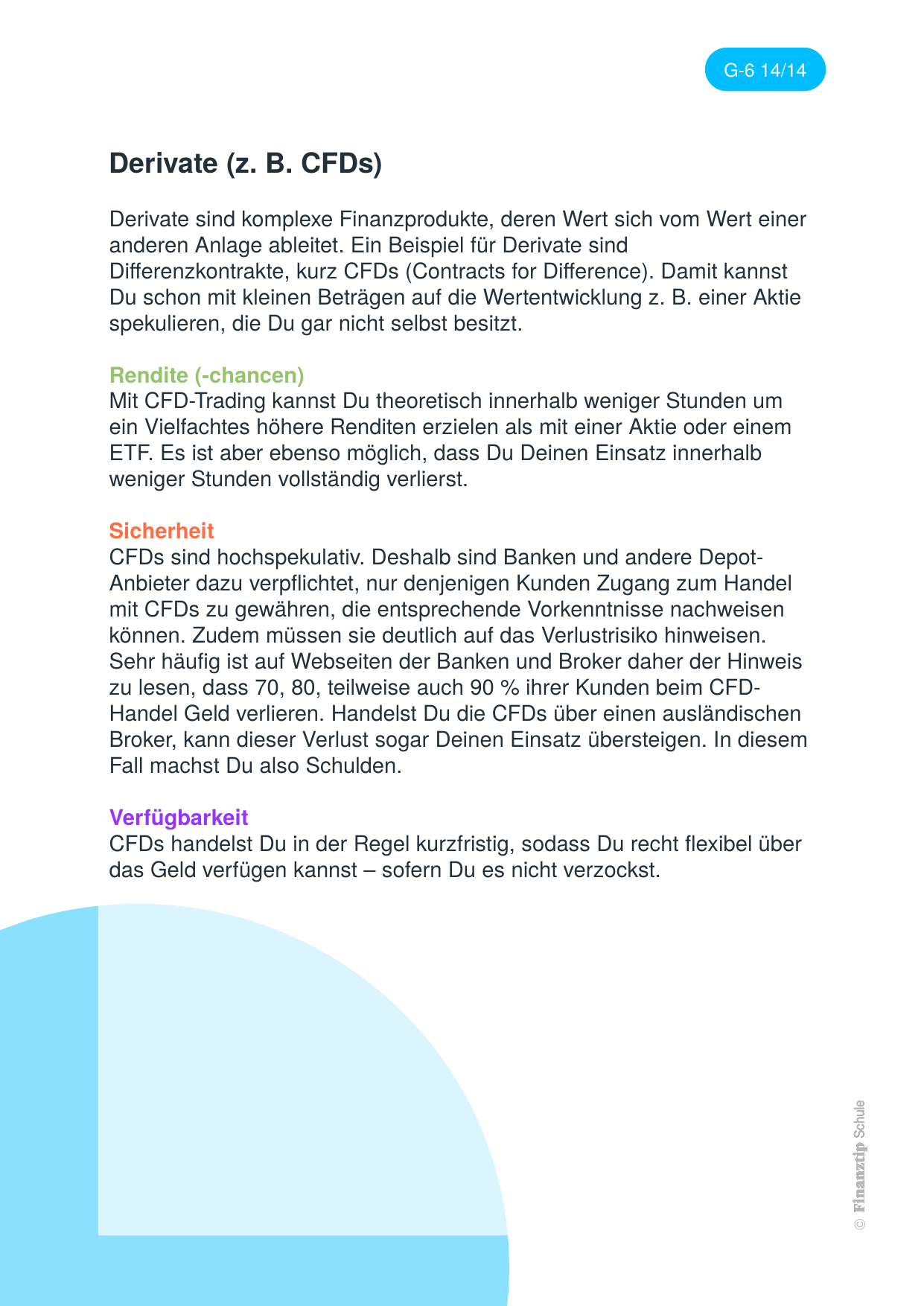

Derivate (z. B. CFDs)

Derivate sind komplexe Finanzprodukte, deren Wert sich vom Wert einer anderen Anlage ableitet. Ein Beispiel für Derivate sind Differenzkontrakte, kurz CFDs (Contracts for Difference). Damit kannst Du schon mit kleinen Beträgen auf die Wertentwicklung z. B. einer Aktie spekulieren, die Du gar nicht selbst besitzt.

Rendite (-chancen)
Mit CFD-Trading kannst Du theoretisch innerhalb weniger Stunden um ein Vielfachtes höhere Renditen erzielen als mit einer Aktie oder einem ETF. Es ist aber ebenso möglich, dass Du Deinen Einsatz innerhalb weniger Stunden vollständig verlierst.

Sicherheit
CFDs sind hochspekulativ. Deshalb sind Banken und andere Depot-Anbieter dazu verpflichtet, nur denjenigen Kunden Zugang zum Handel mit CFDs zu gewähren, die entsprechende Vorkenntnisse nachweisen können. Zudem müssen sie deutlich auf das Verlustrisiko hinweisen. Sehr häufig ist auf Webseiten der Banken und Broker daher der Hinweis zu lesen, dass 70, 80, teilweise auch 90 % ihrer Kunden beim CFD-Handel Geld verlieren. Handelst Du die CFDs über einen ausländischen Broker, kann dieser Verlust sogar Deinen Einsatz übersteigen. In diesem Fall machst Du also Schulden.

Verfügbarkeit
CFDs handelst Du in der Regel kurzfristig, sodass Du recht flexibel über das Geld verfügen kannst – sofern Du es nicht verzockst.